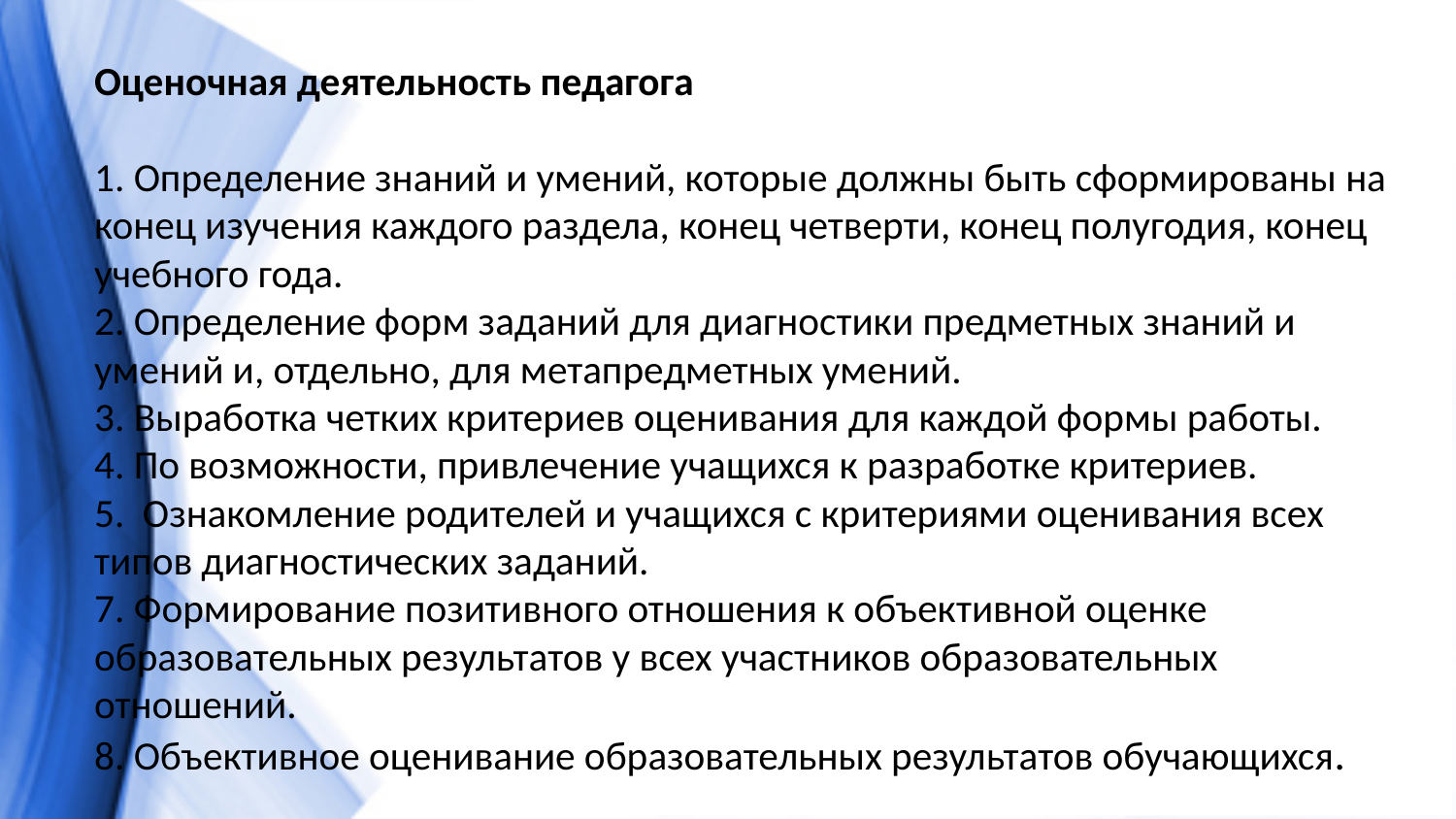

# Оценочная деятельность педагога 1. Определение знаний и умений, которые должны быть сформированы на конец изучения каждого раздела, конец четверти, конец полугодия, конец учебного года. 2. Определение форм заданий для диагностики предметных знаний и умений и, отдельно, для метапредметных умений. 3. Выработка четких критериев оценивания для каждой формы работы. 4. По возможности, привлечение учащихся к разработке критериев. 5.  Ознакомление родителей и учащихся с критериями оценивания всех типов диагностических заданий. 7. Формирование позитивного отношения к объективной оценке образовательных результатов у всех участников образовательных отношений. 8. Объективное оценивание образовательных результатов обучающихся.